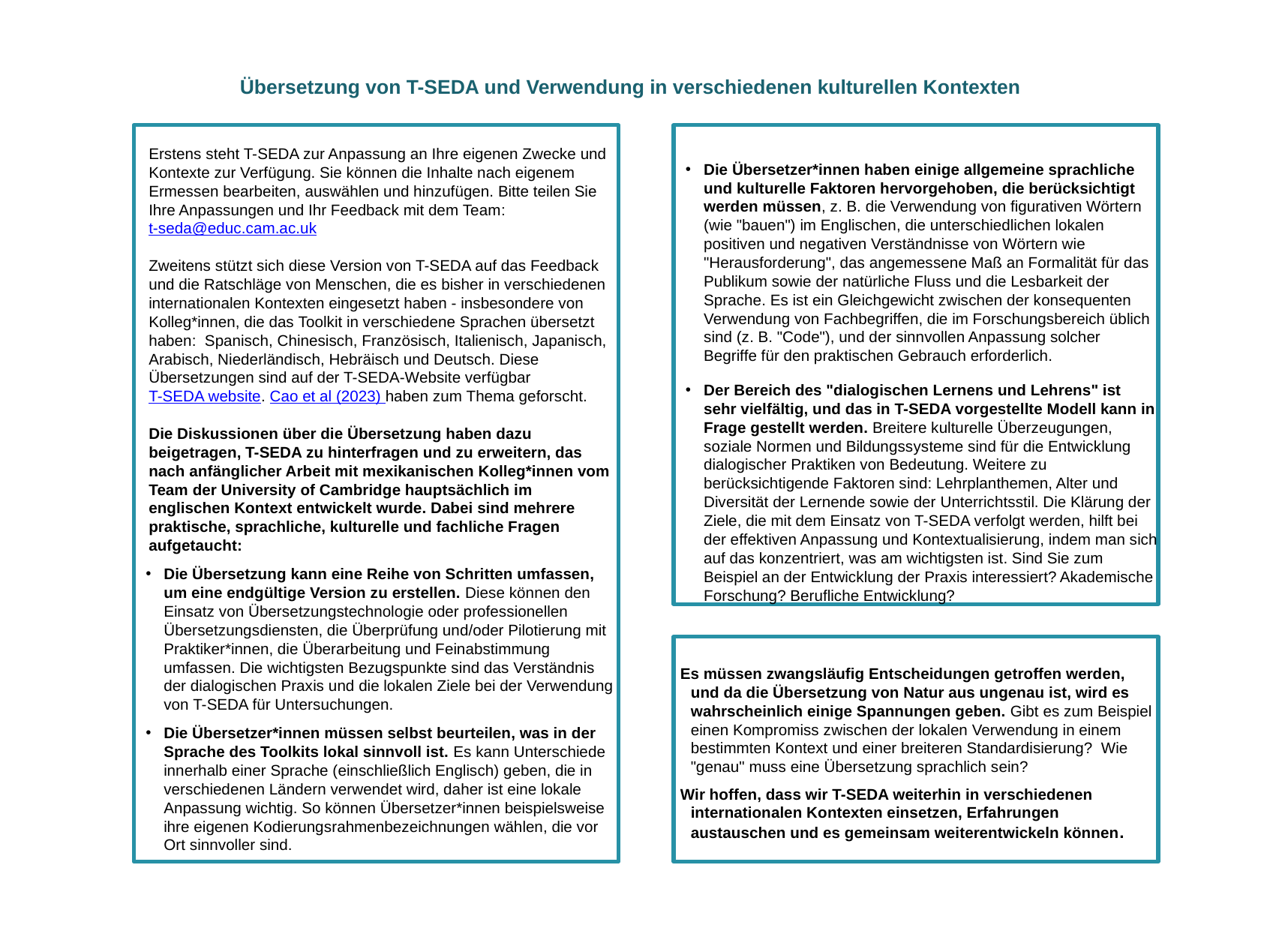

# Übersetzung von T-SEDA und Verwendung in verschiedenen kulturellen Kontexten

Erstens steht T-SEDA zur Anpassung an Ihre eigenen Zwecke und Kontexte zur Verfügung. Sie können die Inhalte nach eigenem Ermessen bearbeiten, auswählen und hinzufügen. Bitte teilen Sie Ihre Anpassungen und Ihr Feedback mit dem Team:                        t-seda@educ.cam.ac.uk

Zweitens stützt sich diese Version von T-SEDA auf das Feedback und die Ratschläge von Menschen, die es bisher in verschiedenen internationalen Kontexten eingesetzt haben - insbesondere von Kolleg*innen, die das Toolkit in verschiedene Sprachen übersetzt haben:  Spanisch, Chinesisch, Französisch, Italienisch, Japanisch, Arabisch, Niederländisch, Hebräisch und Deutsch. Diese Übersetzungen sind auf der T-SEDA-Website verfügbar T-SEDA website. Cao et al (2023) haben zum Thema geforscht.

Die Diskussionen über die Übersetzung haben dazu beigetragen, T-SEDA zu hinterfragen und zu erweitern, das nach anfänglicher Arbeit mit mexikanischen Kolleg*innen vom Team der University of Cambridge hauptsächlich im englischen Kontext entwickelt wurde. Dabei sind mehrere praktische, sprachliche, kulturelle und fachliche Fragen aufgetaucht:
Die Übersetzung kann eine Reihe von Schritten umfassen, um eine endgültige Version zu erstellen. Diese können den Einsatz von Übersetzungstechnologie oder professionellen Übersetzungsdiensten, die Überprüfung und/oder Pilotierung mit Praktiker*innen, die Überarbeitung und Feinabstimmung umfassen. Die wichtigsten Bezugspunkte sind das Verständnis der dialogischen Praxis und die lokalen Ziele bei der Verwendung von T-SEDA für Untersuchungen.
Die Übersetzer*innen müssen selbst beurteilen, was in der Sprache des Toolkits lokal sinnvoll ist. Es kann Unterschiede innerhalb einer Sprache (einschließlich Englisch) geben, die in verschiedenen Ländern verwendet wird, daher ist eine lokale Anpassung wichtig. So können Übersetzer*innen beispielsweise ihre eigenen Kodierungsrahmenbezeichnungen wählen, die vor Ort sinnvoller sind.

Die Übersetzer*innen haben einige allgemeine sprachliche und kulturelle Faktoren hervorgehoben, die berücksichtigt werden müssen, z. B. die Verwendung von figurativen Wörtern (wie "bauen") im Englischen, die unterschiedlichen lokalen positiven und negativen Verständnisse von Wörtern wie "Herausforderung", das angemessene Maß an Formalität für das Publikum sowie der natürliche Fluss und die Lesbarkeit der Sprache. Es ist ein Gleichgewicht zwischen der konsequenten Verwendung von Fachbegriffen, die im Forschungsbereich üblich sind (z. B. "Code"), und der sinnvollen Anpassung solcher Begriffe für den praktischen Gebrauch erforderlich.
Der Bereich des "dialogischen Lernens und Lehrens" ist sehr vielfältig, und das in T-SEDA vorgestellte Modell kann in Frage gestellt werden. Breitere kulturelle Überzeugungen, soziale Normen und Bildungssysteme sind für die Entwicklung dialogischer Praktiken von Bedeutung. Weitere zu berücksichtigende Faktoren sind: Lehrplanthemen, Alter und Diversität der Lernende sowie der Unterrichtsstil. Die Klärung der Ziele, die mit dem Einsatz von T-SEDA verfolgt werden, hilft bei der effektiven Anpassung und Kontextualisierung, indem man sich auf das konzentriert, was am wichtigsten ist. Sind Sie zum Beispiel an der Entwicklung der Praxis interessiert? Akademische Forschung? Berufliche Entwicklung?

Es müssen zwangsläufig Entscheidungen getroffen werden, und da die Übersetzung von Natur aus ungenau ist, wird es wahrscheinlich einige Spannungen geben. Gibt es zum Beispiel einen Kompromiss zwischen der lokalen Verwendung in einem bestimmten Kontext und einer breiteren Standardisierung?  Wie "genau" muss eine Übersetzung sprachlich sein?
Wir hoffen, dass wir T-SEDA weiterhin in verschiedenen internationalen Kontexten einsetzen, Erfahrungen austauschen und es gemeinsam weiterentwickeln können.